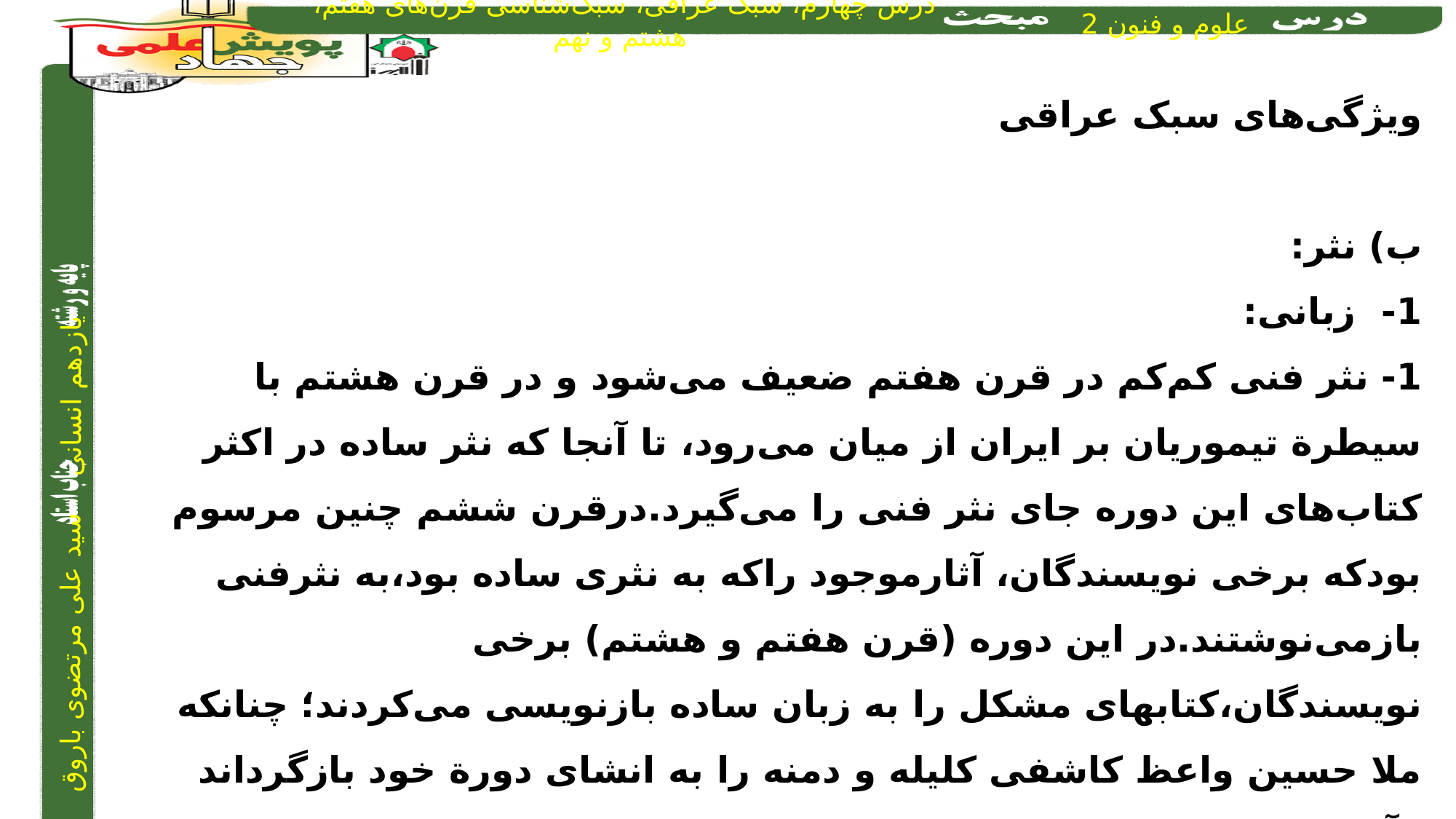

ویژگی‌های سبک عراقی

ب) نثر:
1-  زبانی:
1- نثر فنی کم‌کم در قرن هفتم ضعیف می‌شود و در قرن هشتم با سیطرة تیموریان بر ایران از میان می‌رود، تا آنجا که نثر ساده در اکثر کتاب‌های این دوره جای نثر فنی را می‌گیرد.درقرن ششم چنین مرسوم بودکه برخی نویسندگان، آثارموجود راکه به نثری ساده بود،به نثرفنی بازمی‌نوشتند.در این دوره (قرن هفتم و هشتم) برخی نویسندگان،کتابهای مشکل را به زبان ساده بازنویسی می‌کردند؛ چنانکه ملا حسین واعظ کاشفی کلیله و دمنه را به انشای دورة خود بازگرداند وآن را   «انوار سهیلی» نامید.